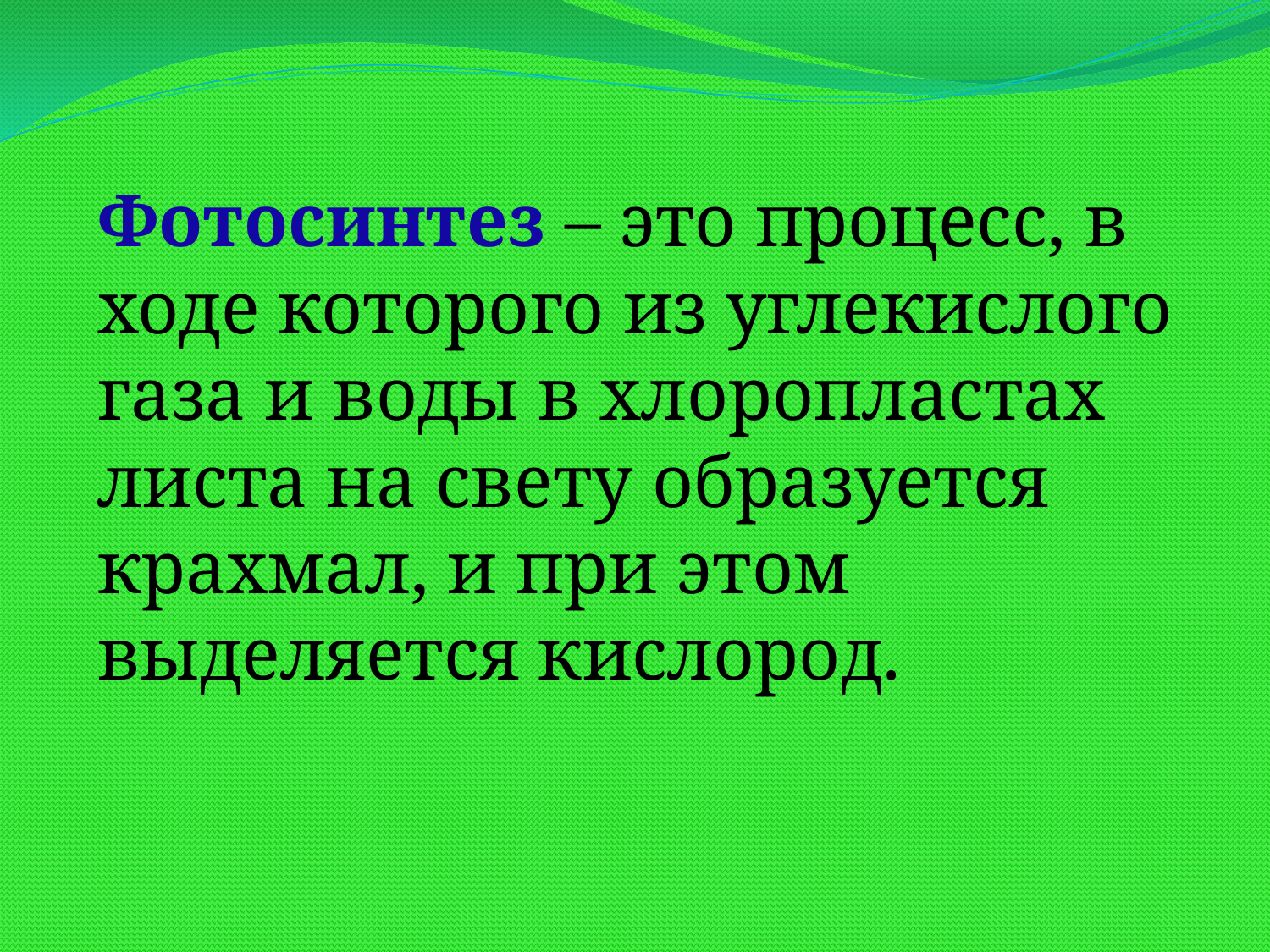

Фотосинтез – это процесс, в ходе которого из углекислого газа и воды в хлоропластах листа на свету образуется крахмал, и при этом выделяется кислород.